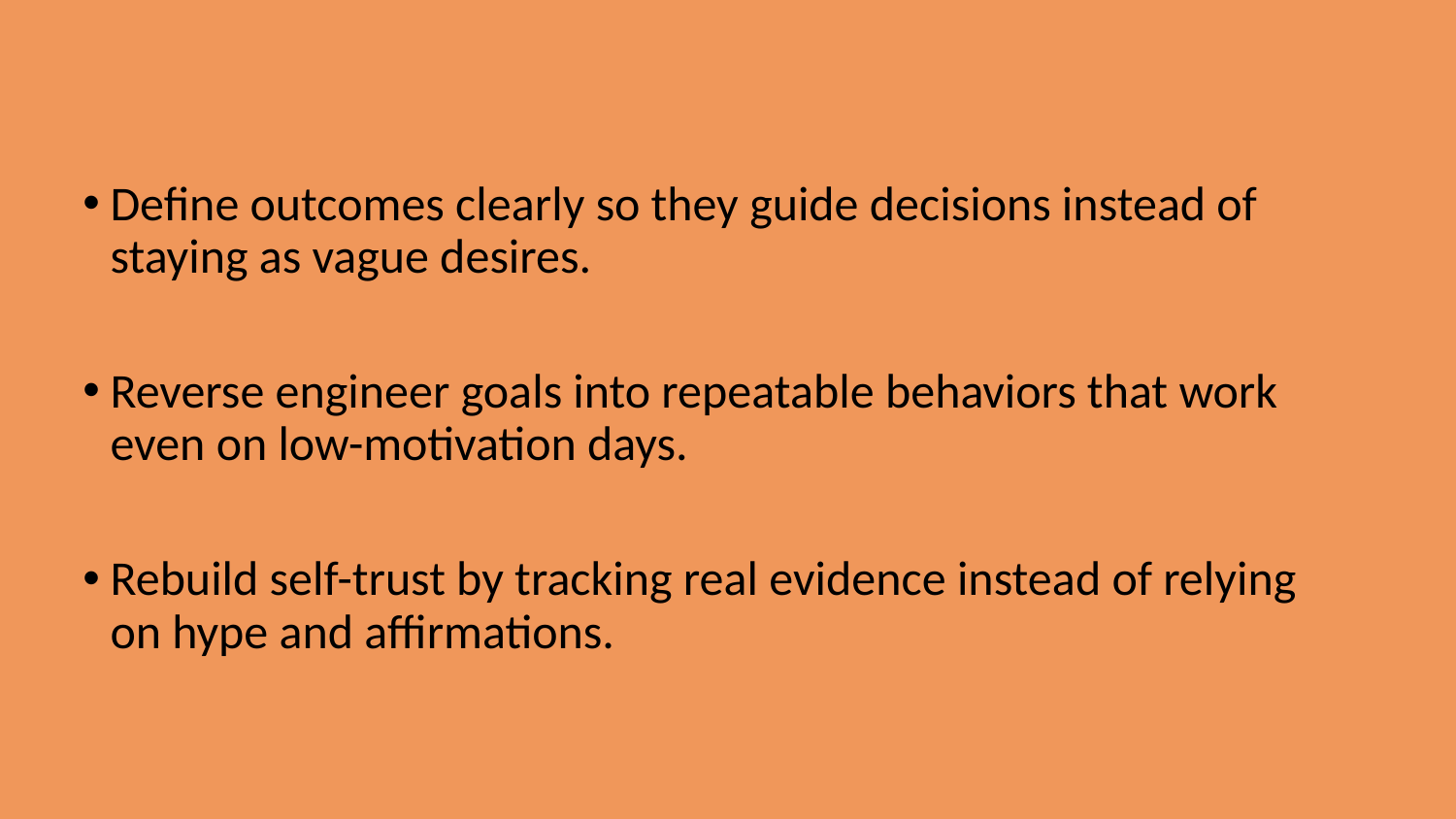

Define outcomes clearly so they guide decisions instead of staying as vague desires.

Reverse engineer goals into repeatable behaviors that work even on low-motivation days.

Rebuild self-trust by tracking real evidence instead of relying on hype and affirmations.